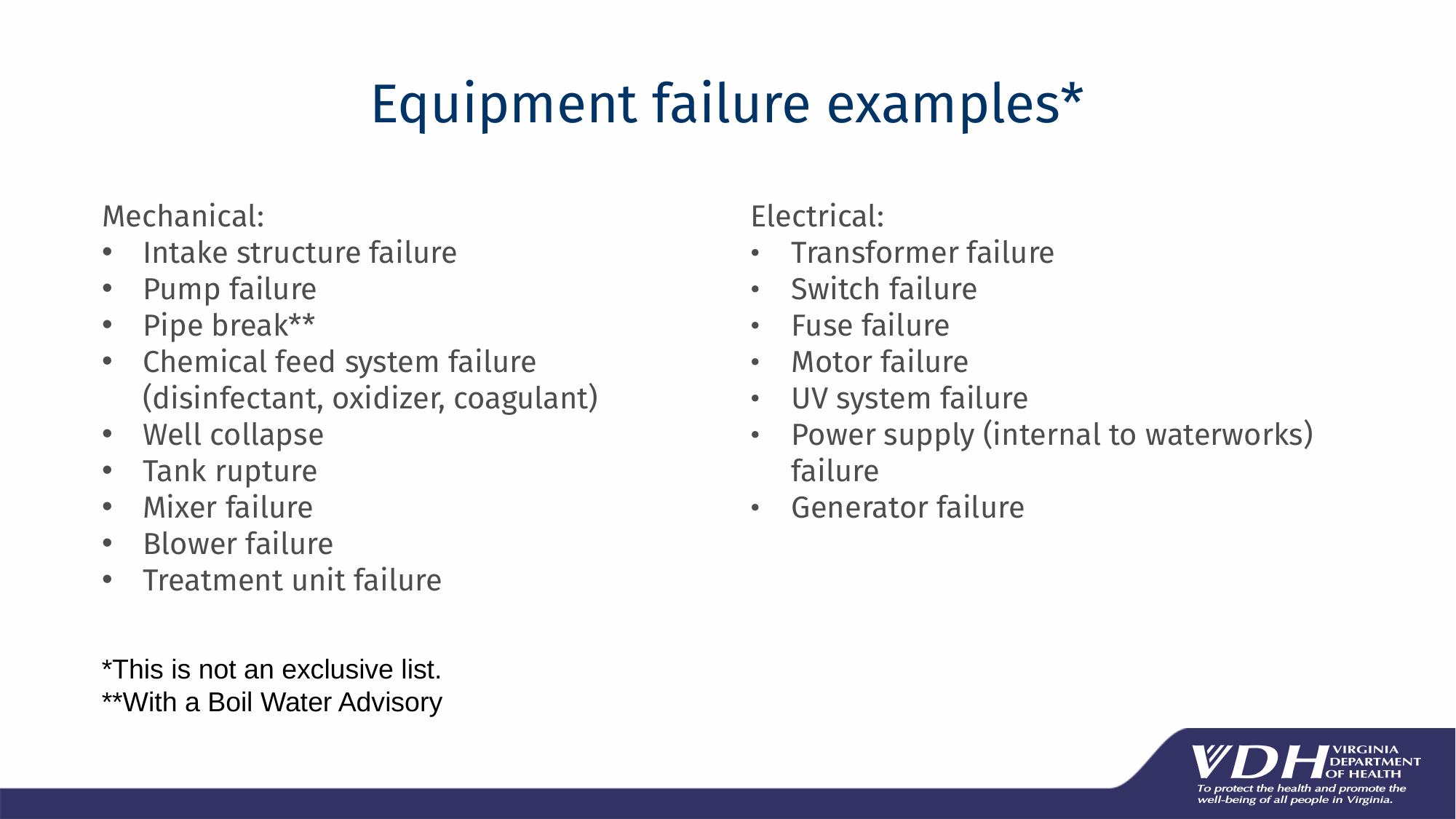

# Equipment failure examples*
Electrical:
•	Transformer failure
•	Switch failure
•	Fuse failure
•	Motor failure
•	UV system failure
•	Power supply (internal to waterworks) failure
•	Generator failure

Mechanical:
Intake structure failure
Pump failure
Pipe break**
Chemical feed system failure (disinfectant, oxidizer, coagulant)
Well collapse
Tank rupture
Mixer failure
Blower failure
Treatment unit failure
*This is not an exclusive list.
**With a Boil Water Advisory